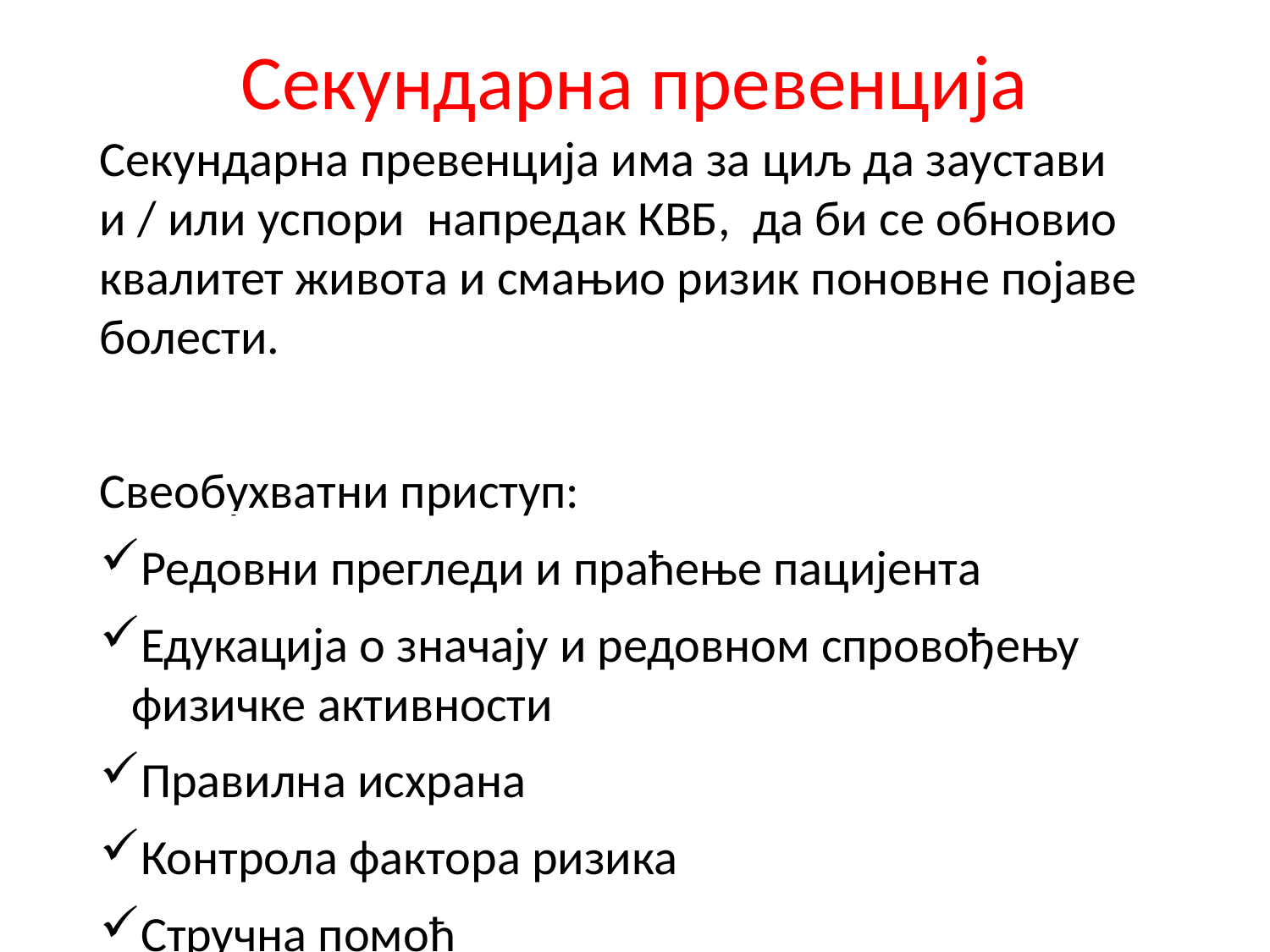

Секундарна превенција
Секундарна превенција има за циљ да заустави и / или успори  напредак КВБ,  да би се обновио квалитет живота и смањио ризик поновне појаве болести.

Свеобухватни приступ:
Редовни прегледи и праћење пацијента
Едукација о значају и редовном спровођењу физичке активности
Правилна исхрана
Контрола фактора ризика
Стручна помоћ
Редовно узимање терапије
 Едукација пацијената